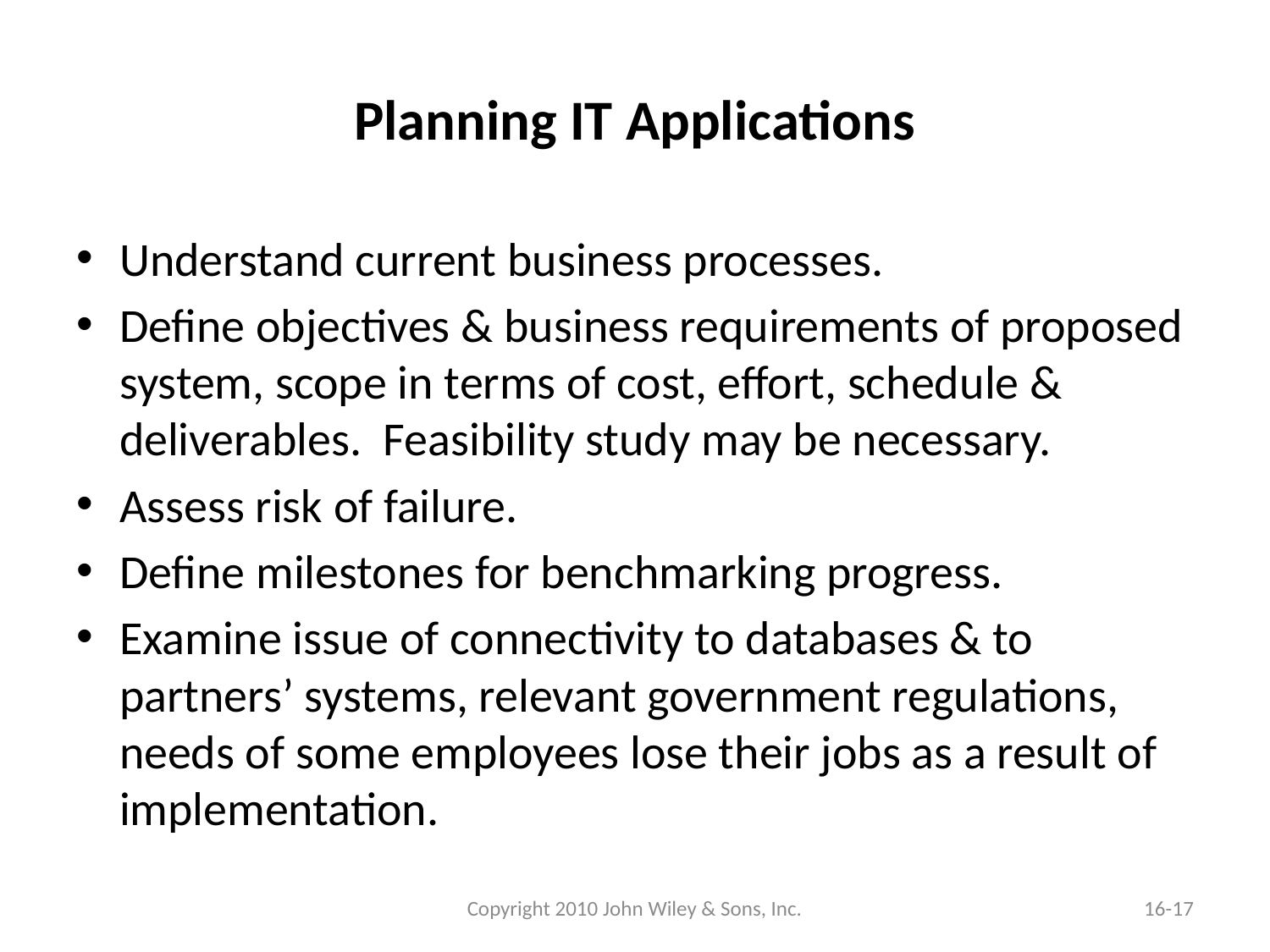

# Planning IT Applications
Understand current business processes.
Define objectives & business requirements of proposed system, scope in terms of cost, effort, schedule & deliverables.  Feasibility study may be necessary.
Assess risk of failure.
Define milestones for benchmarking progress.
Examine issue of connectivity to databases & to partners’ systems, relevant government regulations, needs of some employees lose their jobs as a result of implementation.

Copyright 2010 John Wiley & Sons, Inc.
16-17